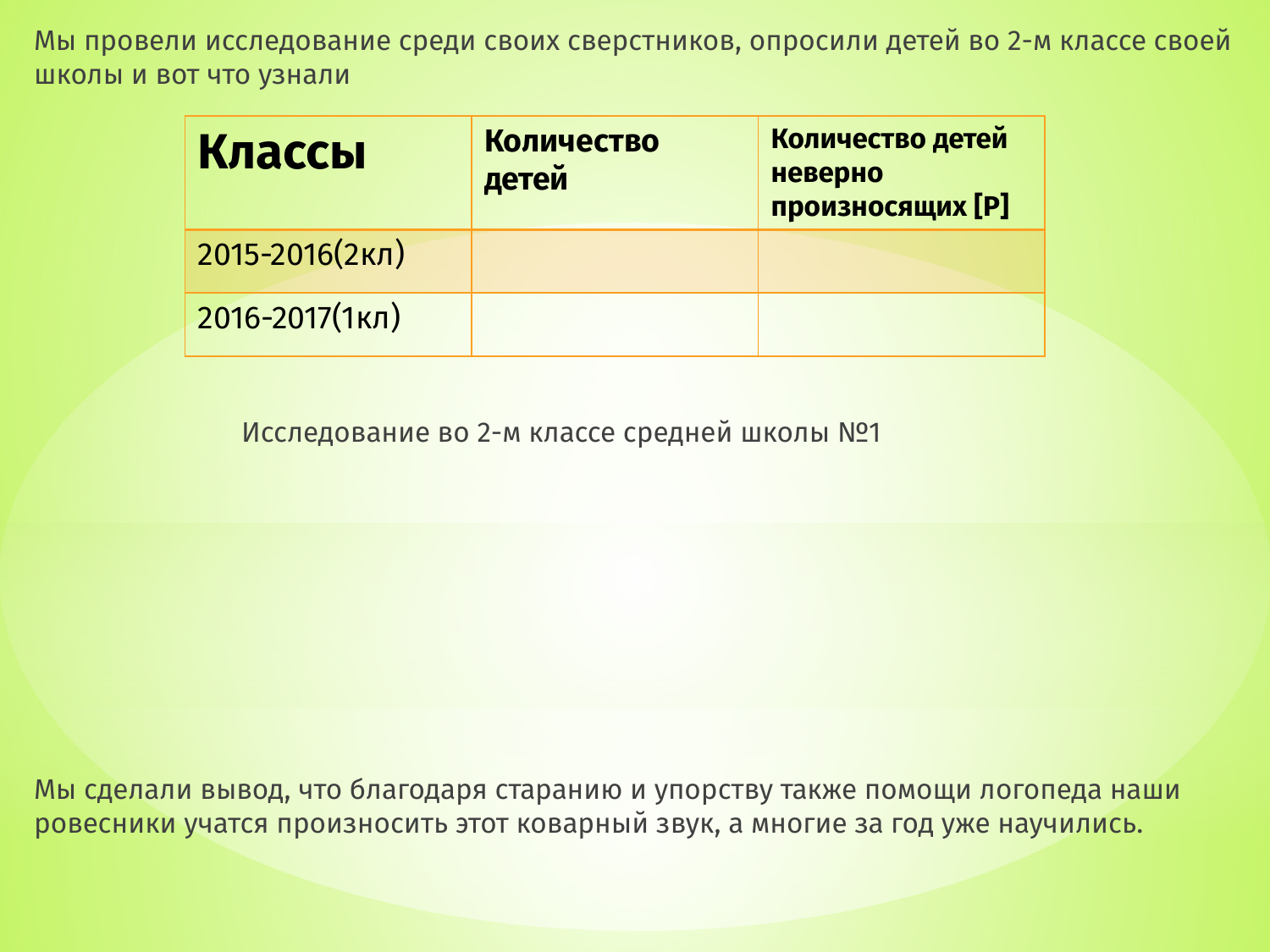

Мы провели исследование среди своих сверстников, опросили детей во 2-м классе своей школы и вот что узнали

                            Исследование во 2-м классе средней школы №1

Мы сделали вывод, что благодаря старанию и упорству также помощи логопеда наши  ровесники учатся произносить этот коварный звук, а многие за год уже научились.
| Классы | Количество детей | Количество детей неверно произносящих [P] |
| --- | --- | --- |
| 2015-2016(2кл) |  |  |
| 2016-2017(1кл) |  |  |